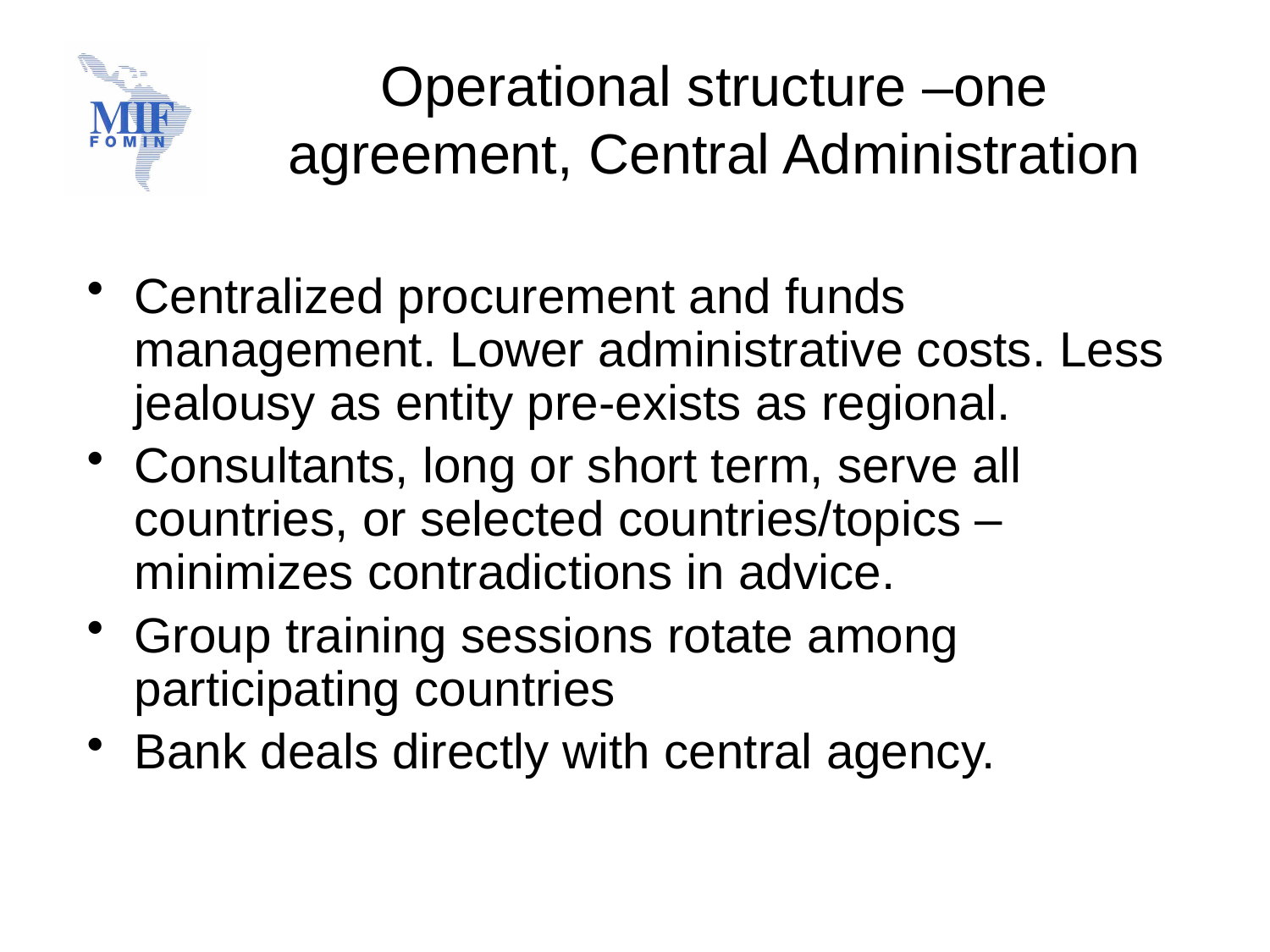

# Operational structure –one agreement, Central Administration
Centralized procurement and funds management. Lower administrative costs. Less jealousy as entity pre-exists as regional.
Consultants, long or short term, serve all countries, or selected countries/topics –minimizes contradictions in advice.
Group training sessions rotate among participating countries
Bank deals directly with central agency.